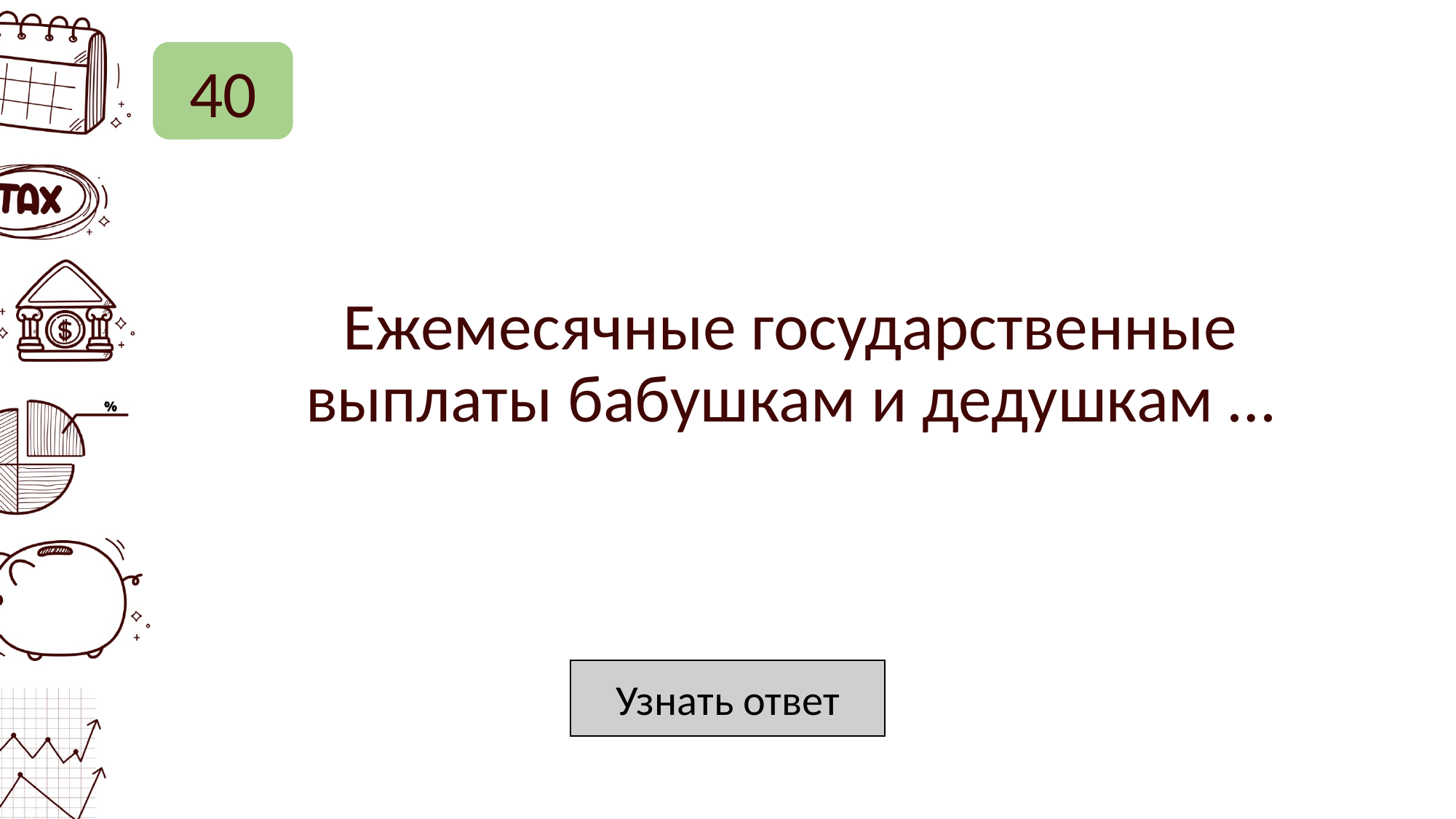

40
# Ежемесячные государственные выплаты бабушкам и дедушкам …